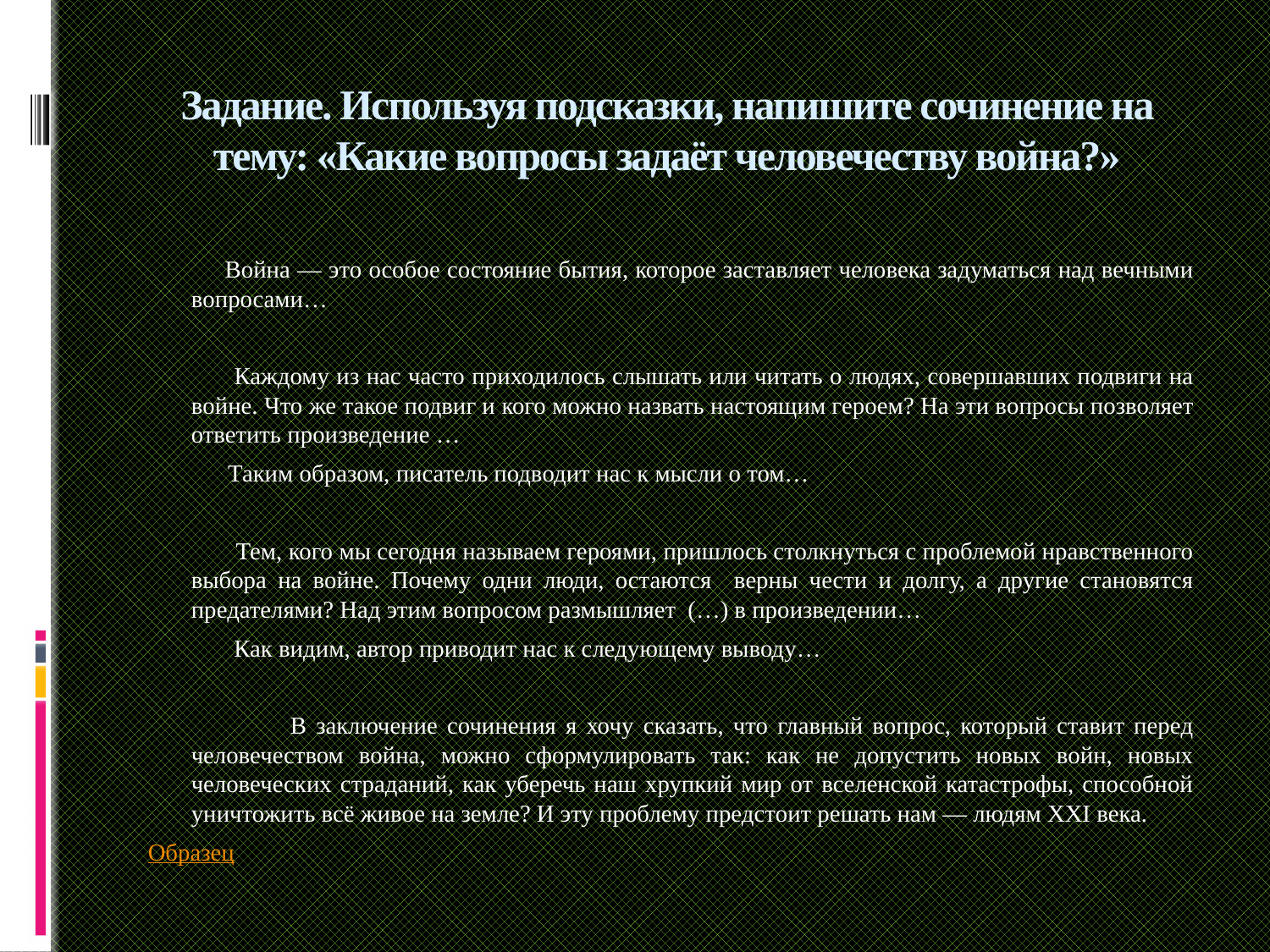

# Задание. Используя подсказки, напишите сочинение на тему: «Какие вопросы задаёт человечеству война?»
           Война — это особое состояние бытия, которое заставляет человека задуматься над вечными вопросами…

            Каждому из нас часто приходилось слышать или читать о людях, совершавших подвиги на войне. Что же такое подвиг и кого можно назвать настоящим героем? На эти вопросы позволяет ответить произведение …
             Таким образом, писатель подводит нас к мысли о том…

              Тем, кого мы сегодня называем героями, пришлось столкнуться с проблемой нравственного выбора на войне. Почему одни люди, остаются  верны чести и долгу, а другие становятся предателями? Над этим вопросом размышляет  (…) в произведении…
              Как видим, автор приводит нас к следующему выводу…

               В заключение сочинения я хочу сказать, что главный вопрос, который ставит перед человечеством война, можно сформулировать так: как не допустить новых войн, новых человеческих страданий, как уберечь наш хрупкий мир от вселенской катастрофы, способной уничтожить всё живое на земле? И эту проблему предстоит решать нам — людям XXI века.
Образец